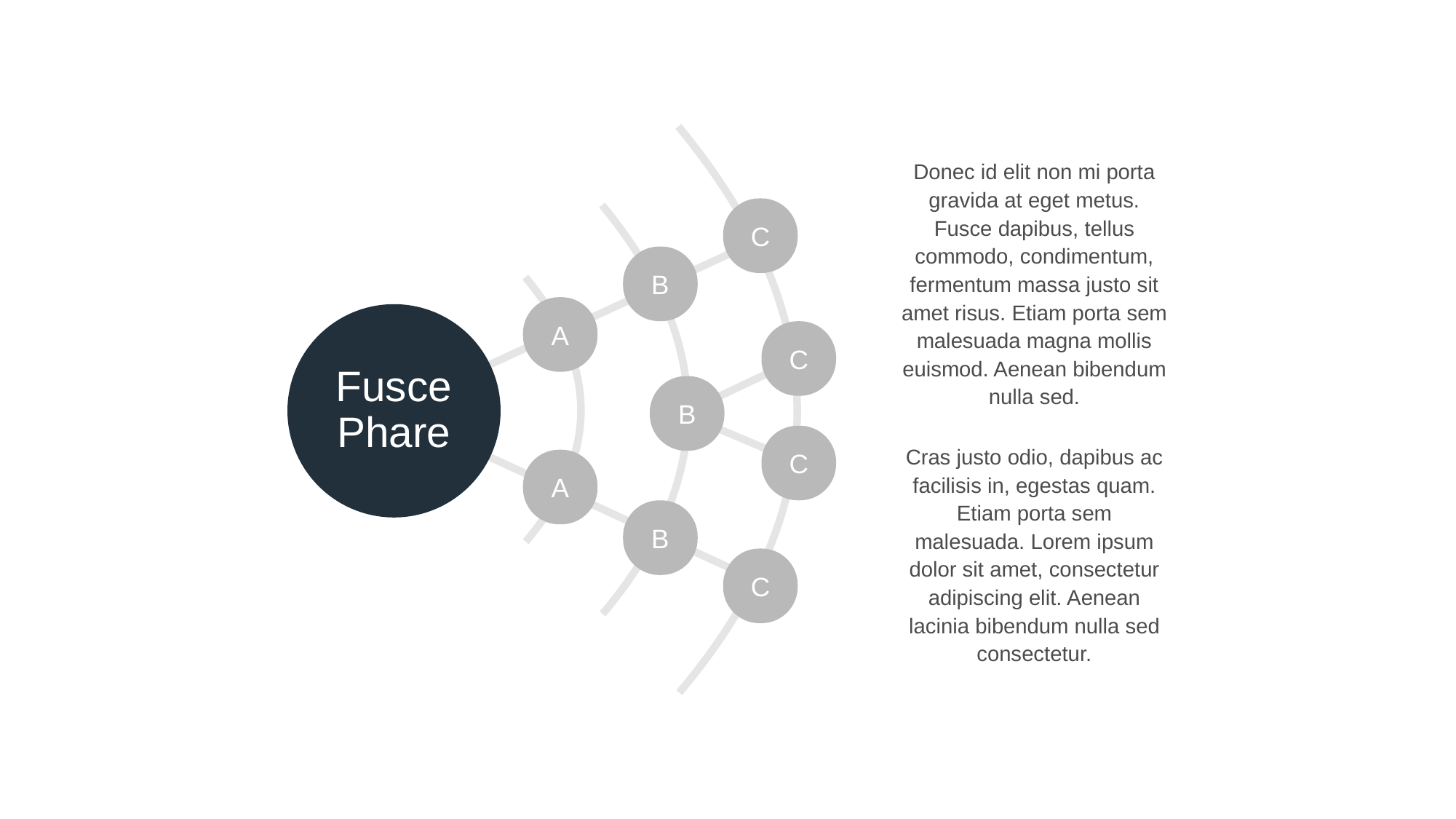

C
B
A
C
B
C
A
B
C
Fusce Phare
Donec id elit non mi porta gravida at eget metus. Fusce dapibus, tellus commodo, condimentum, fermentum massa justo sit amet risus. Etiam porta sem malesuada magna mollis euismod. Aenean bibendum nulla sed.
Cras justo odio, dapibus ac facilisis in, egestas quam. Etiam porta sem malesuada. Lorem ipsum dolor sit amet, consectetur adipiscing elit. Aenean lacinia bibendum nulla sed consectetur.